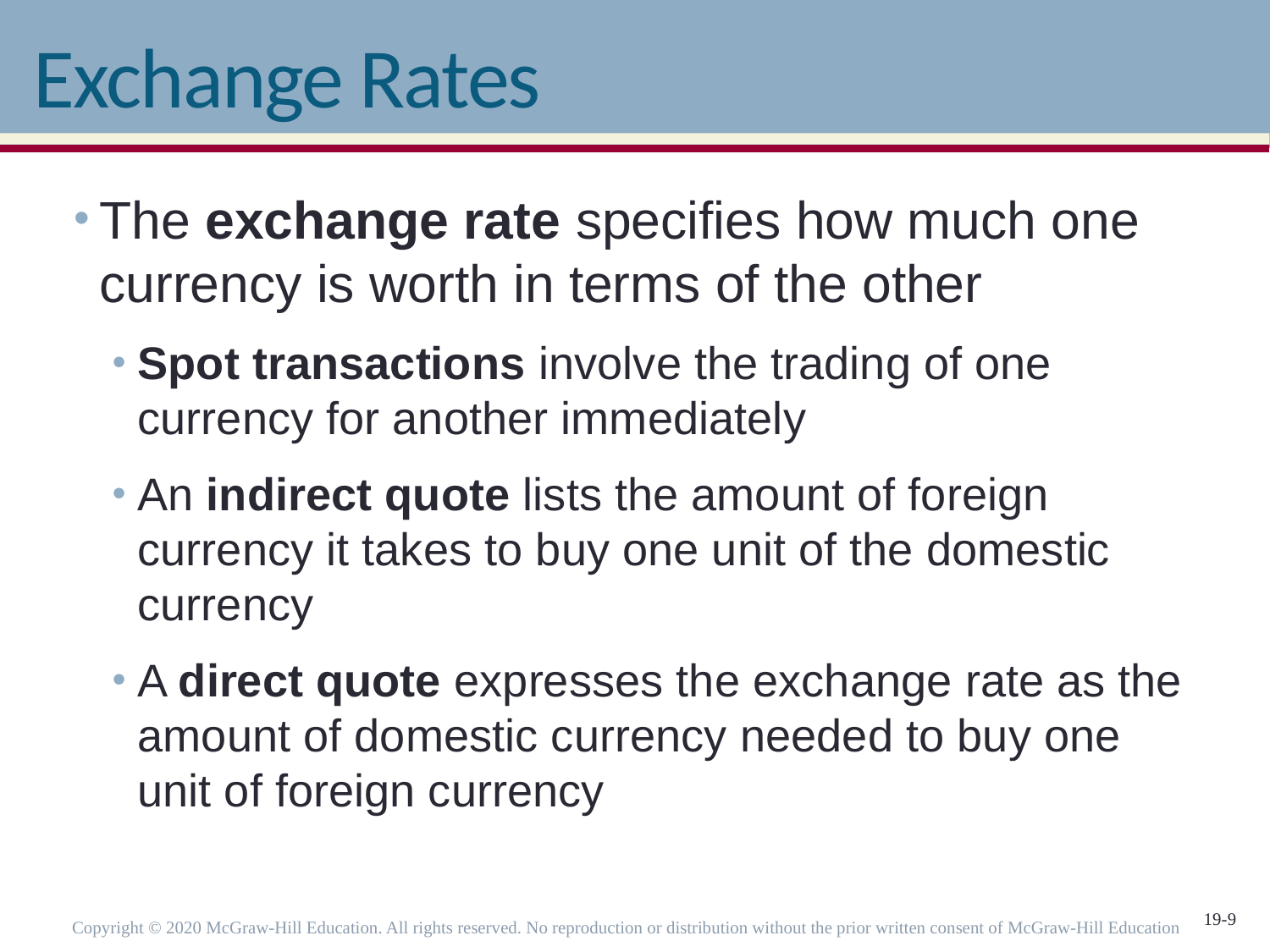

# Exchange Rates
The exchange rate specifies how much one currency is worth in terms of the other
Spot transactions involve the trading of one currency for another immediately
An indirect quote lists the amount of foreign currency it takes to buy one unit of the domestic currency
A direct quote expresses the exchange rate as the amount of domestic currency needed to buy one unit of foreign currency
Copyright © 2020 McGraw-Hill Education. All rights reserved. No reproduction or distribution without the prior written consent of McGraw-Hill Education